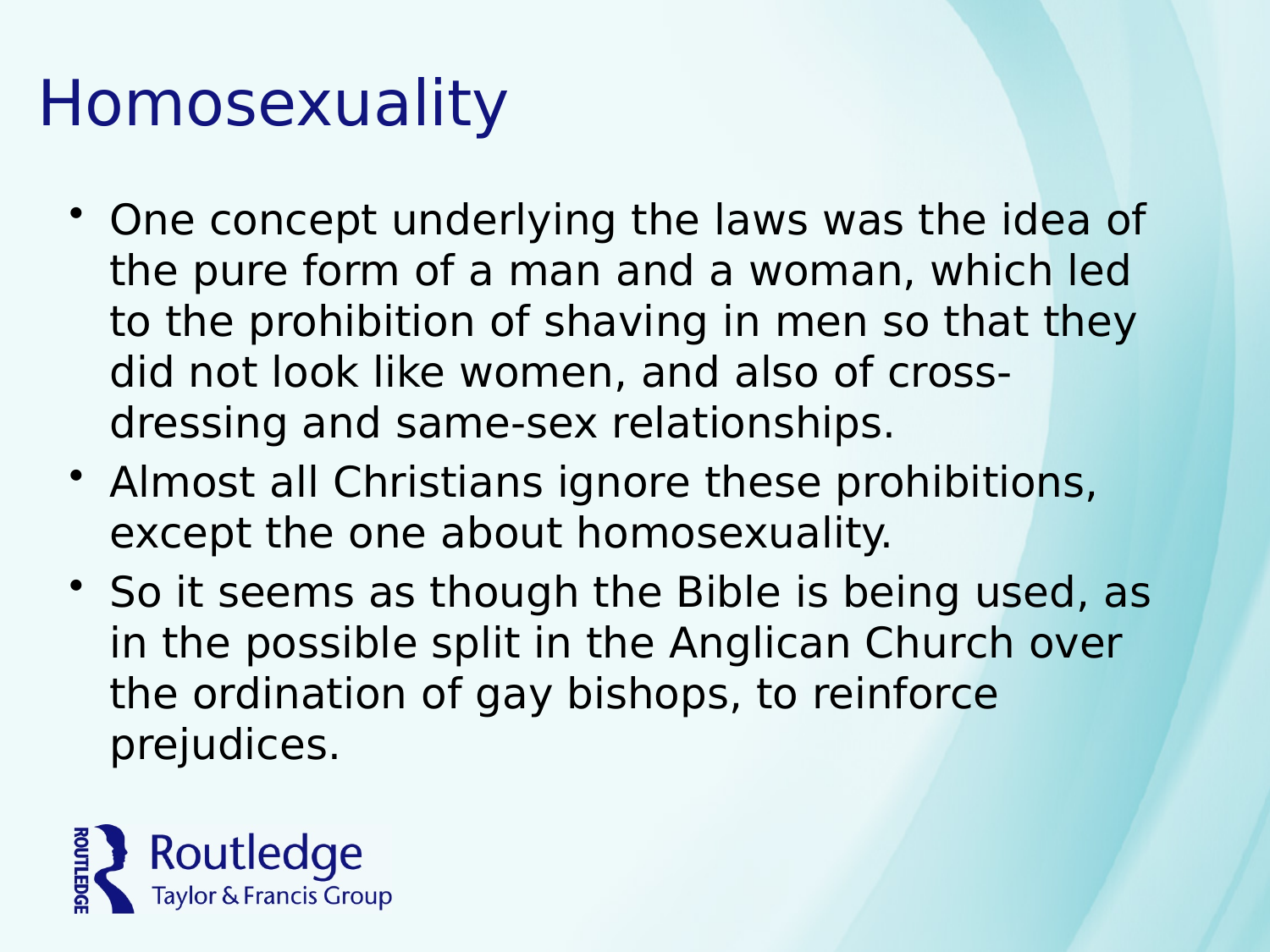

# Homosexuality
One concept underlying the laws was the idea of the pure form of a man and a woman, which led to the prohibition of shaving in men so that they did not look like women, and also of cross-dressing and same-sex relationships.
Almost all Christians ignore these prohibitions, except the one about homosexuality.
So it seems as though the Bible is being used, as in the possible split in the Anglican Church over the ordination of gay bishops, to reinforce prejudices.